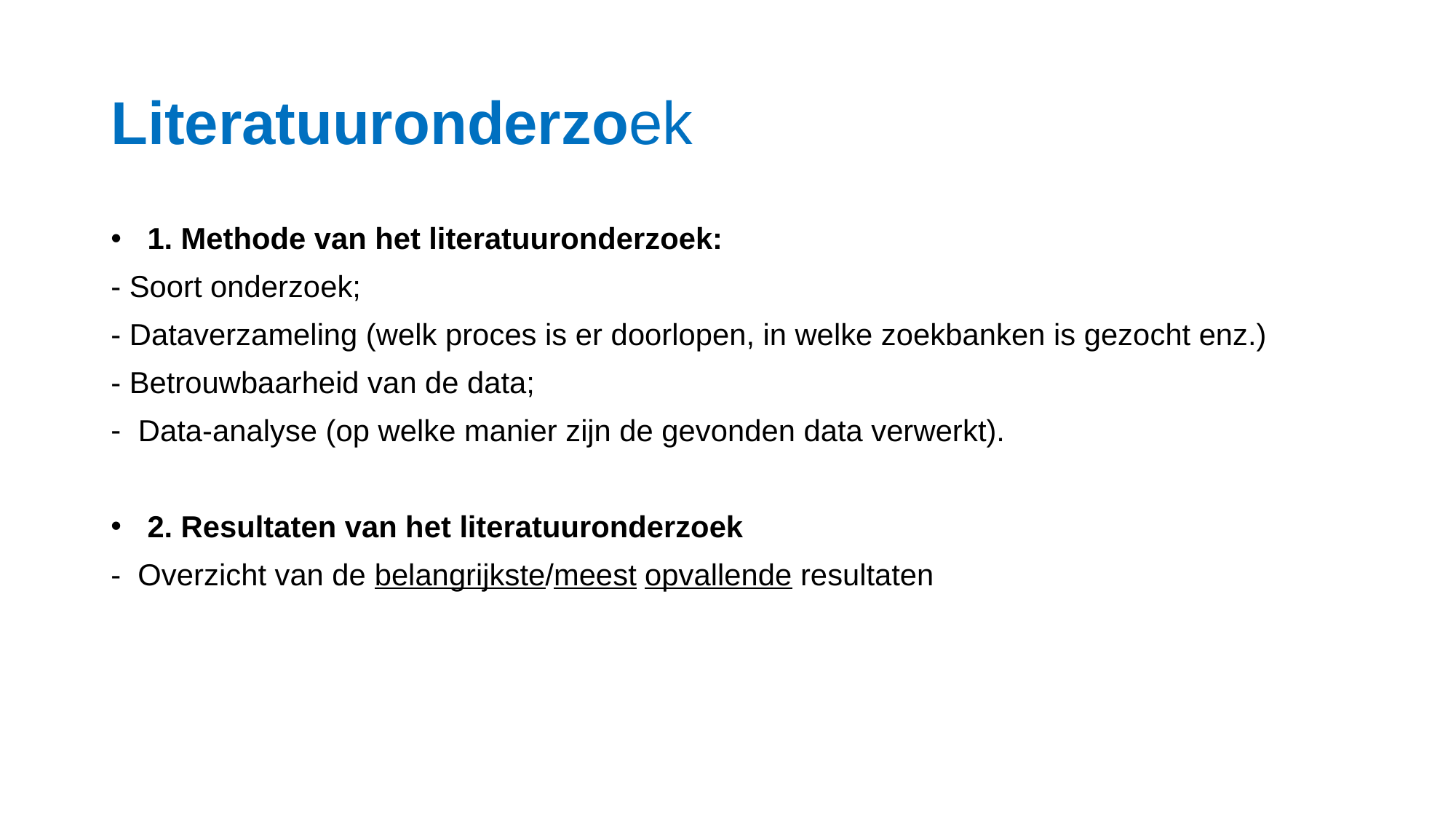

# Literatuuronderzoek
1. Methode van het literatuuronderzoek:
- Soort onderzoek;
- Dataverzameling (welk proces is er doorlopen, in welke zoekbanken is gezocht enz.)
- Betrouwbaarheid van de data;
Data-analyse (op welke manier zijn de gevonden data verwerkt).

2. Resultaten van het literatuuronderzoek
-  Overzicht van de belangrijkste/meest opvallende resultaten